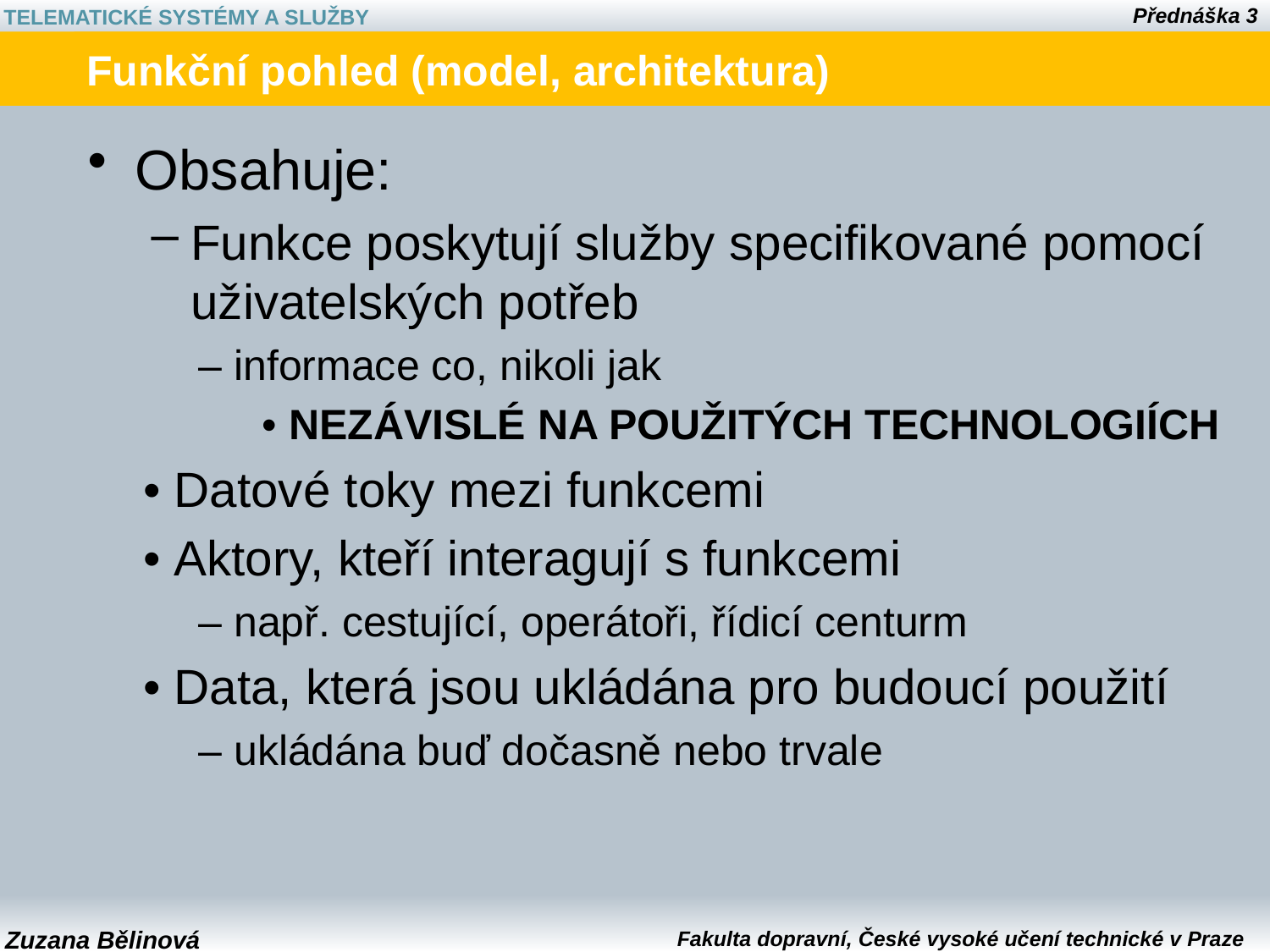

# Funkční pohled (model, architektura)
Obsahuje:
Funkce poskytují služby specifikované pomocí uživatelských potřeb
– informace co, nikoli jak
• NEZÁVISLÉ NA POUŽITÝCH TECHNOLOGIÍCH
• Datové toky mezi funkcemi
• Aktory, kteří interagují s funkcemi
– např. cestující, operátoři, řídicí centurm
• Data, která jsou ukládána pro budoucí použití
– ukládána buď dočasně nebo trvale